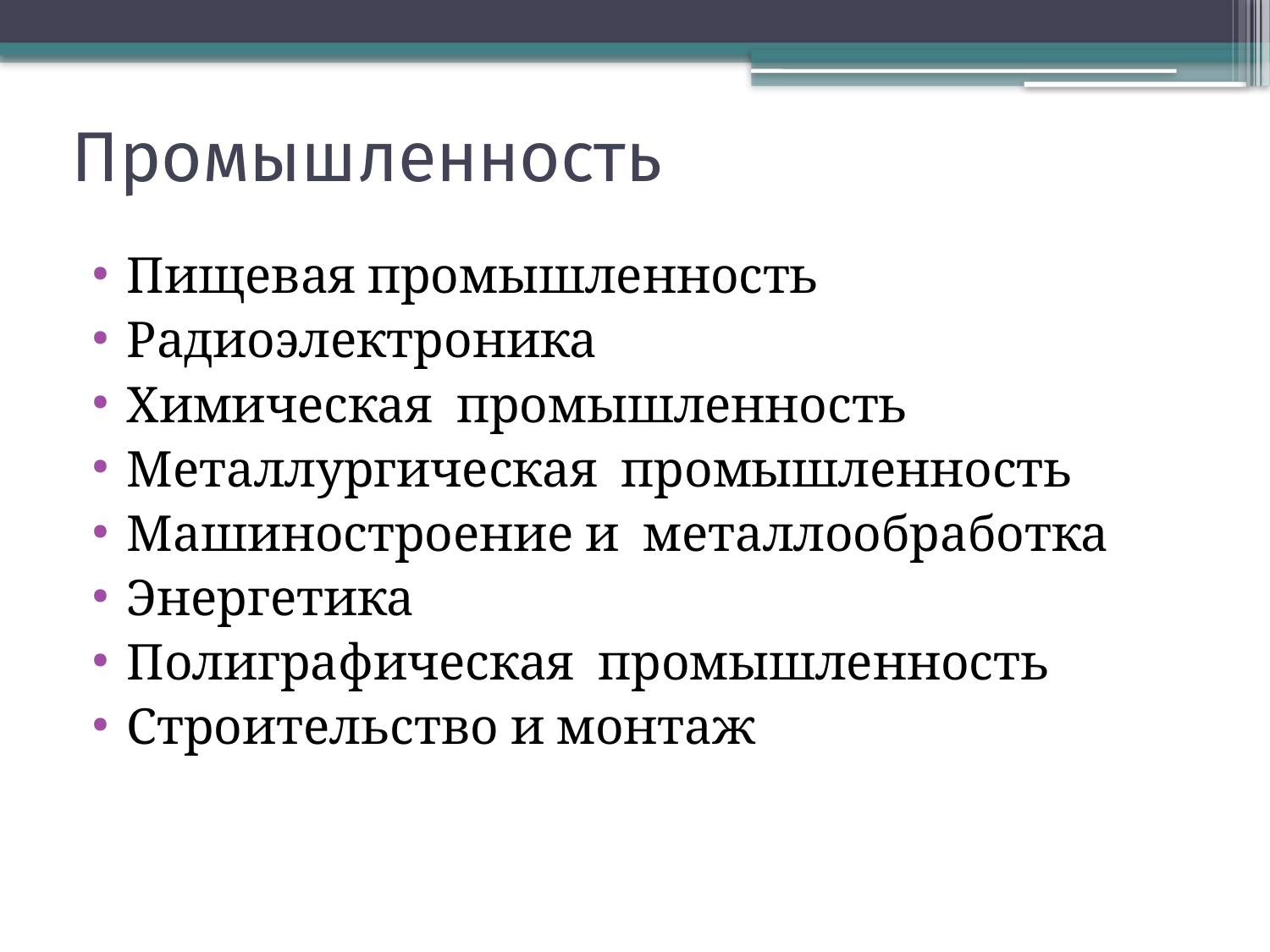

# Промышленность
Пищевая промышленность
Радиоэлектроника
Химическая  промышленность
Металлургическая  промышленность
Машиностроение и  металлообработка
Энергетика
Полиграфическая  промышленность
Строительство и монтаж